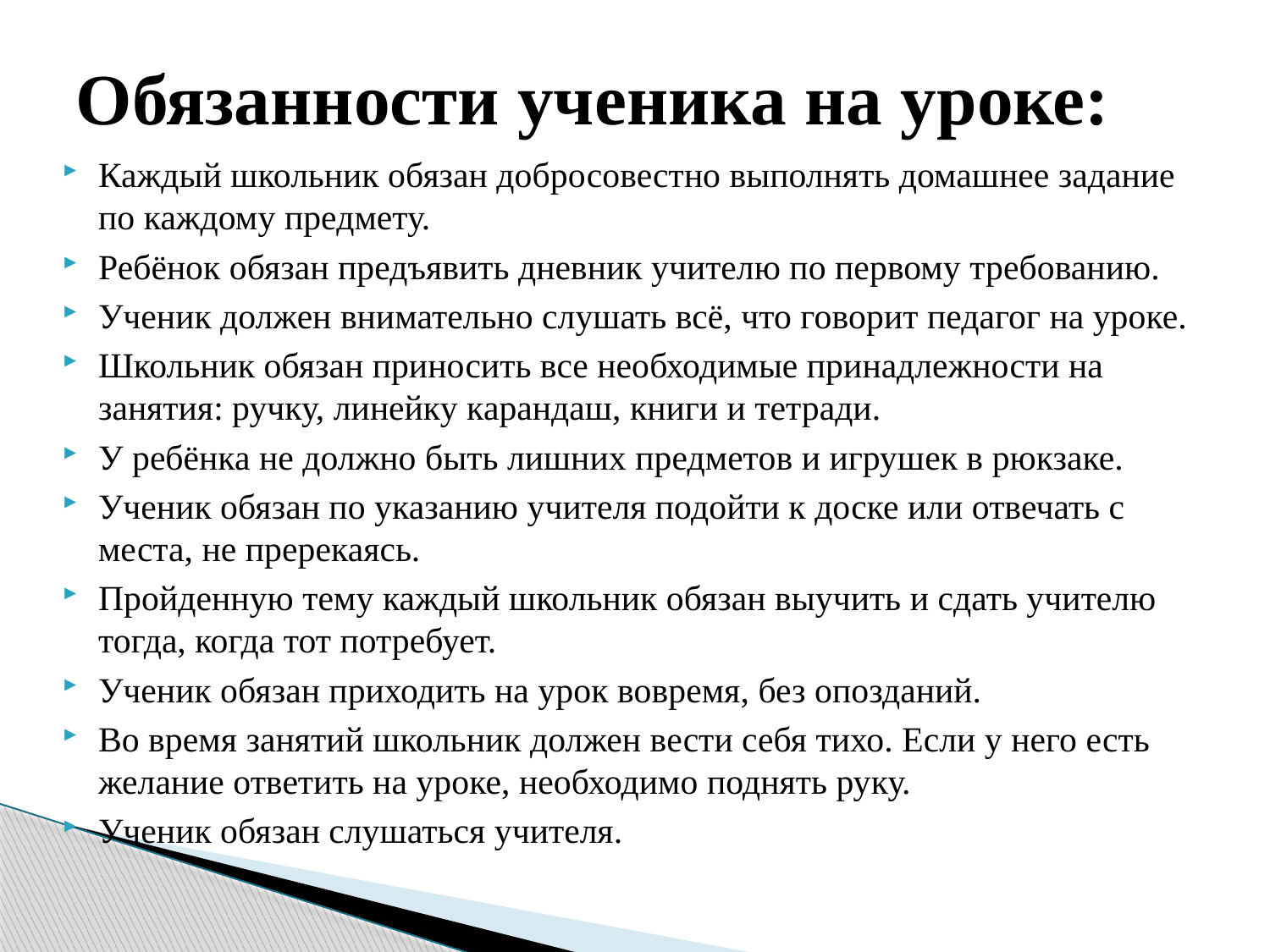

# Обязанности ученика на уроке:
Каждый школьник обязан добросовестно выполнять домашнее задание по каждому предмету.
Ребёнок обязан предъявить дневник учителю по первому требованию.
Ученик должен внимательно слушать всё, что говорит педагог на уроке.
Школьник обязан приносить все необходимые принадлежности на занятия: ручку, линейку карандаш, книги и тетради.
У ребёнка не должно быть лишних предметов и игрушек в рюкзаке.
Ученик обязан по указанию учителя подойти к доске или отвечать с места, не пререкаясь.
Пройденную тему каждый школьник обязан выучить и сдать учителю тогда, когда тот потребует.
Ученик обязан приходить на урок вовремя, без опозданий.
Во время занятий школьник должен вести себя тихо. Если у него есть желание ответить на уроке, необходимо поднять руку.
Ученик обязан слушаться учителя.